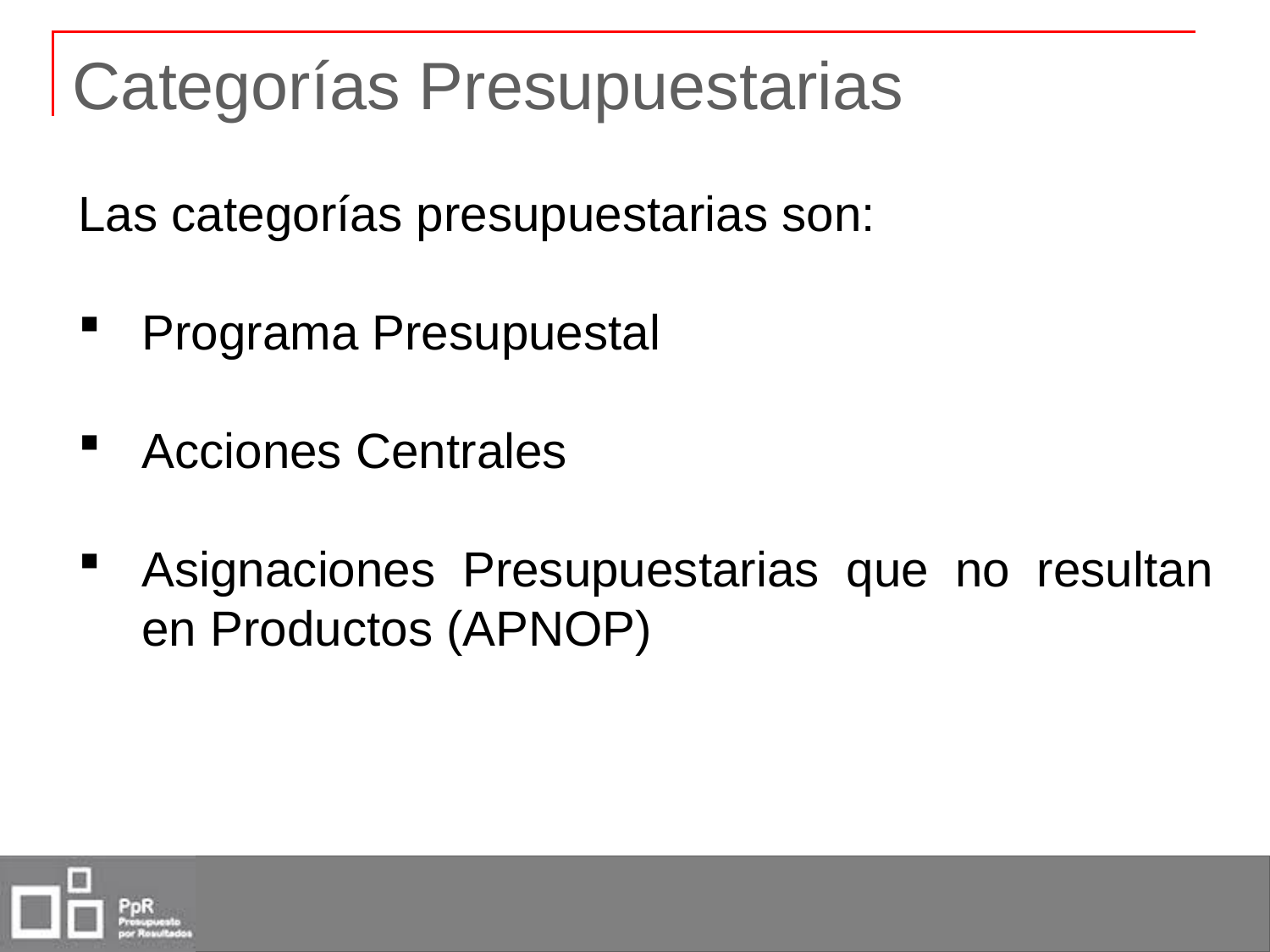

# Categorías Presupuestarias
Las categorías presupuestarias son:

Programa Presupuestal

Acciones Centrales

Asignaciones Presupuestarias que no resultan en Productos (APNOP)